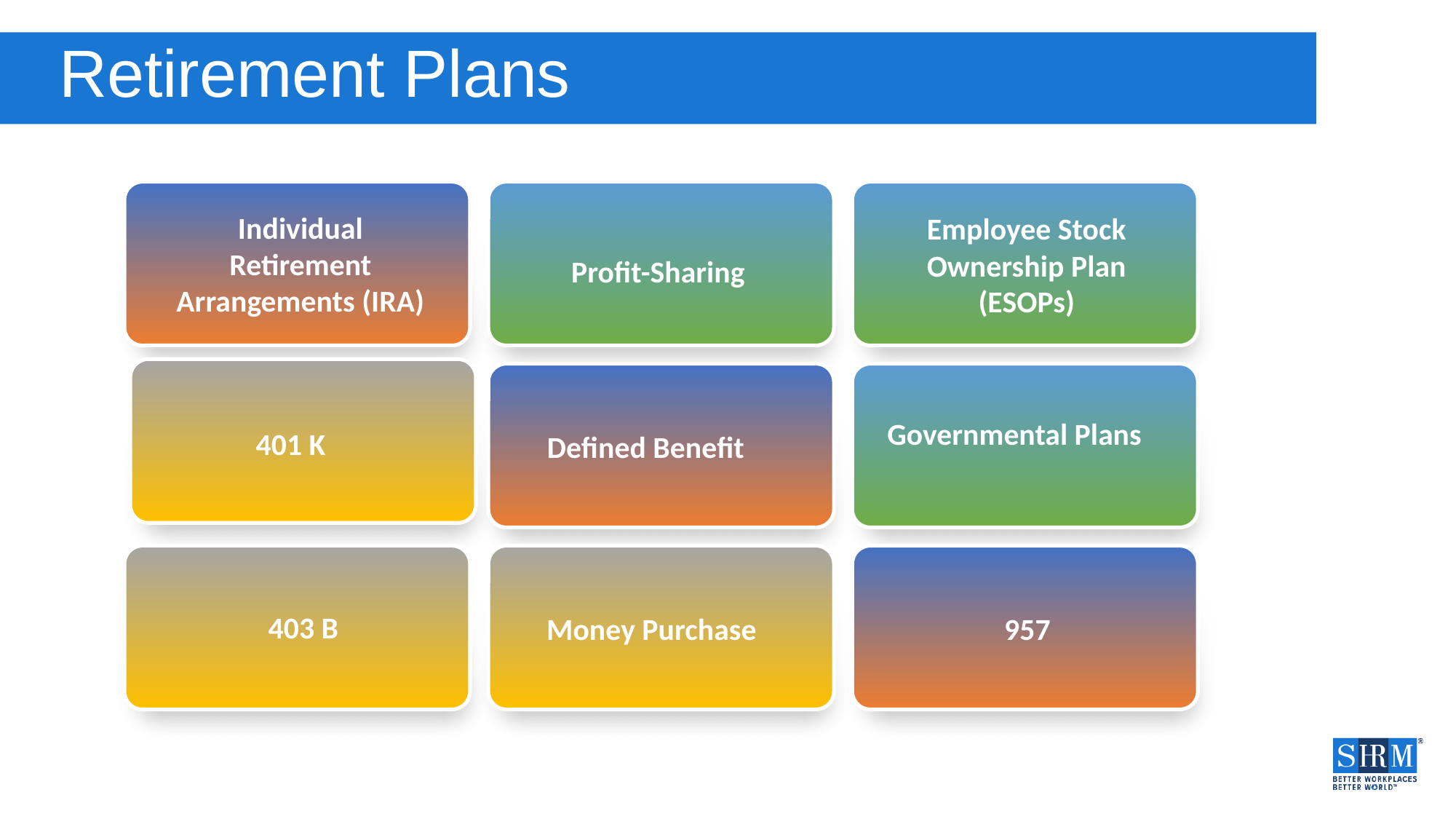

# Retirement Plans

Individual Retirement Arrangements (IRA)

Profit-Sharing

Employee Stock Ownership Plan (ESOPs)

401 K

Defined Benefit

Governmental Plans

403 B

Money Purchase

957